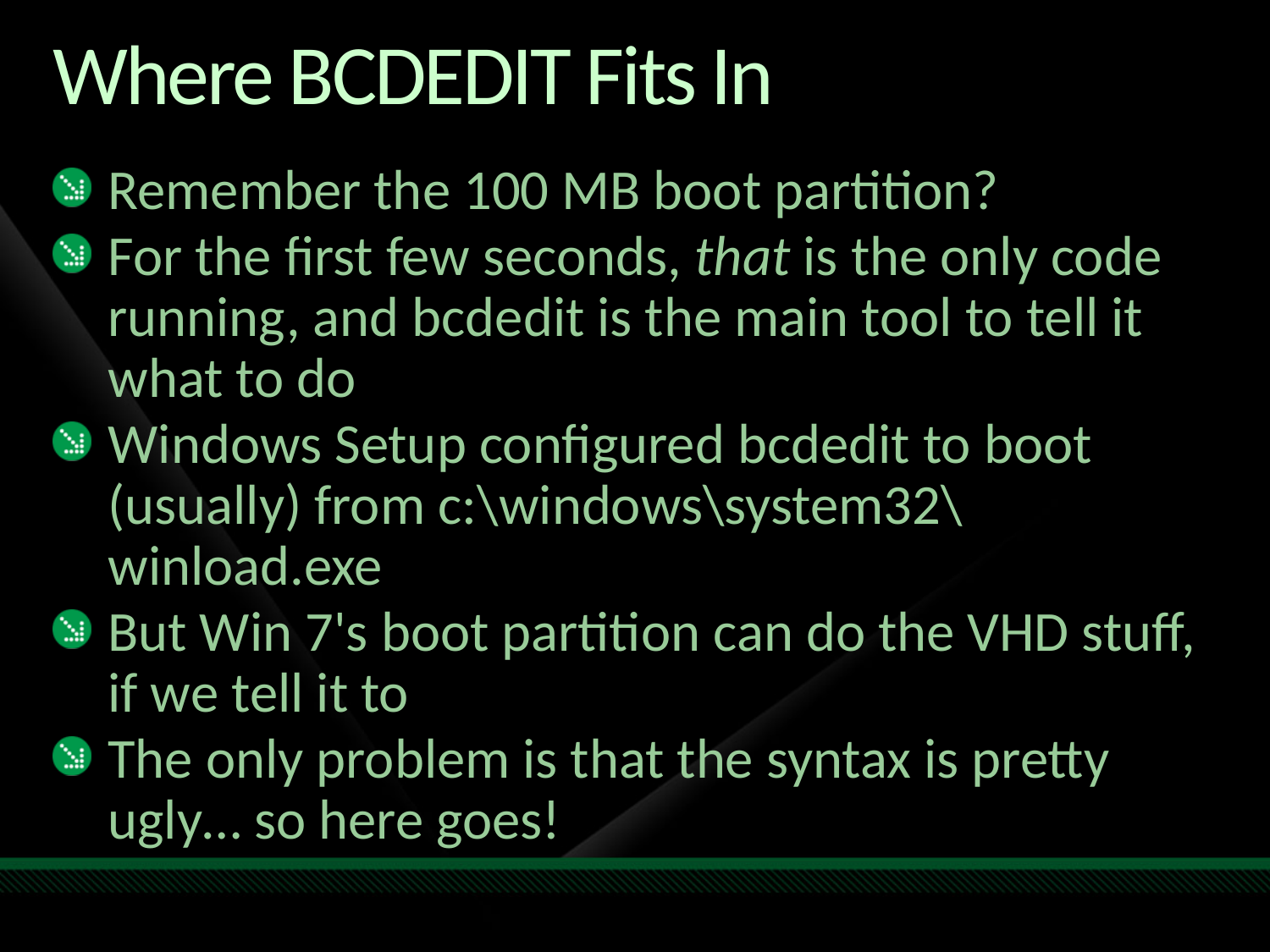

# Where BCDEDIT Fits In
Remember the 100 MB boot partition?
For the first few seconds, that is the only code running, and bcdedit is the main tool to tell it what to do
Windows Setup configured bcdedit to boot (usually) from c:\windows\system32\winload.exe
But Win 7's boot partition can do the VHD stuff, if we tell it to
The only problem is that the syntax is pretty ugly… so here goes!